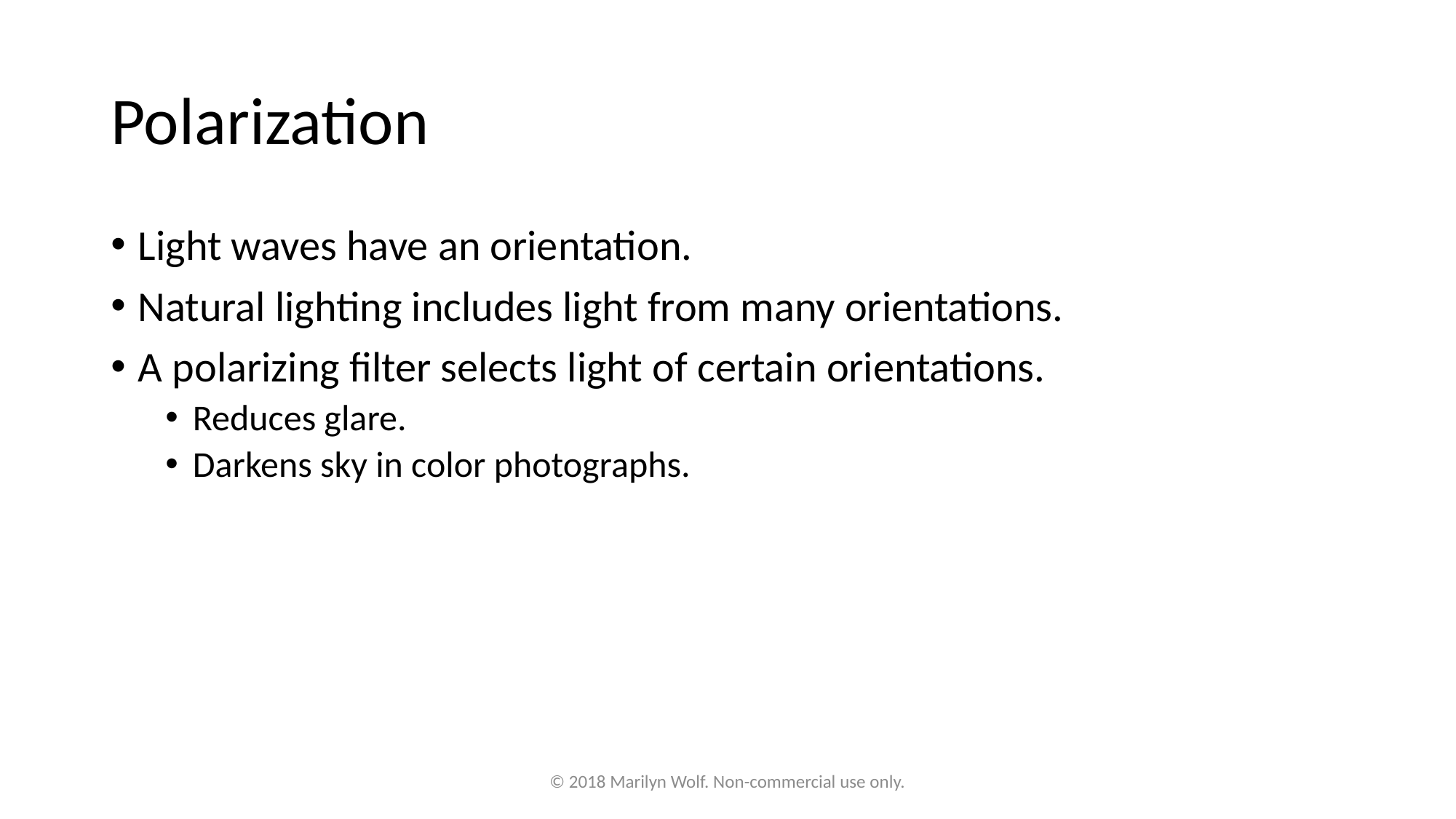

# Polarization
Light waves have an orientation.
Natural lighting includes light from many orientations.
A polarizing filter selects light of certain orientations.
Reduces glare.
Darkens sky in color photographs.
© 2018 Marilyn Wolf. Non-commercial use only.